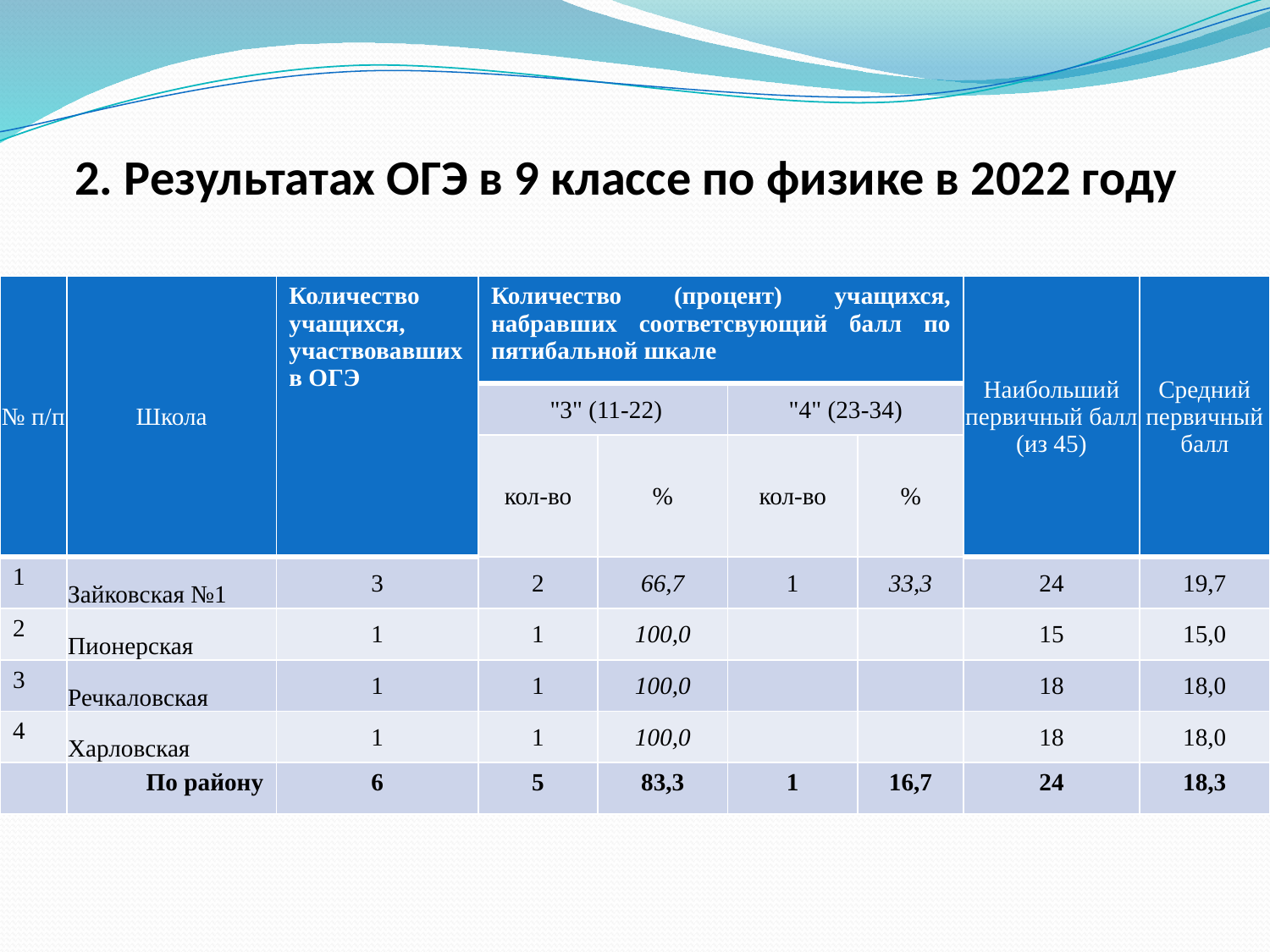

# 2. Результатах ОГЭ в 9 классе по физике в 2022 году
| № п/п | Школа | Количество учащихся, участвовавших в ОГЭ | Количество (процент) учащихся, набравших соответсвующий балл по пятибальной шкале |  |  |  | Наибольший первичный балл (из 45) | Средний первичный балл |
| --- | --- | --- | --- | --- | --- | --- | --- | --- |
|  |  |  | "3" (11-22) |  | "4" (23-34) |  |  |  |
|  |  |  | кол-во | % | кол-во | % |  |  |
| 1 | Зайковская №1 | 3 | 2 | 66,7 | 1 | 33,3 | 24 | 19,7 |
| 2 | Пионерская | 1 | 1 | 100,0 |  |  | 15 | 15,0 |
| 3 | Речкаловская | 1 | 1 | 100,0 |  |  | 18 | 18,0 |
| 4 | Харловская | 1 | 1 | 100,0 |  |  | 18 | 18,0 |
|  | По району | 6 | 5 | 83,3 | 1 | 16,7 | 24 | 18,3 |